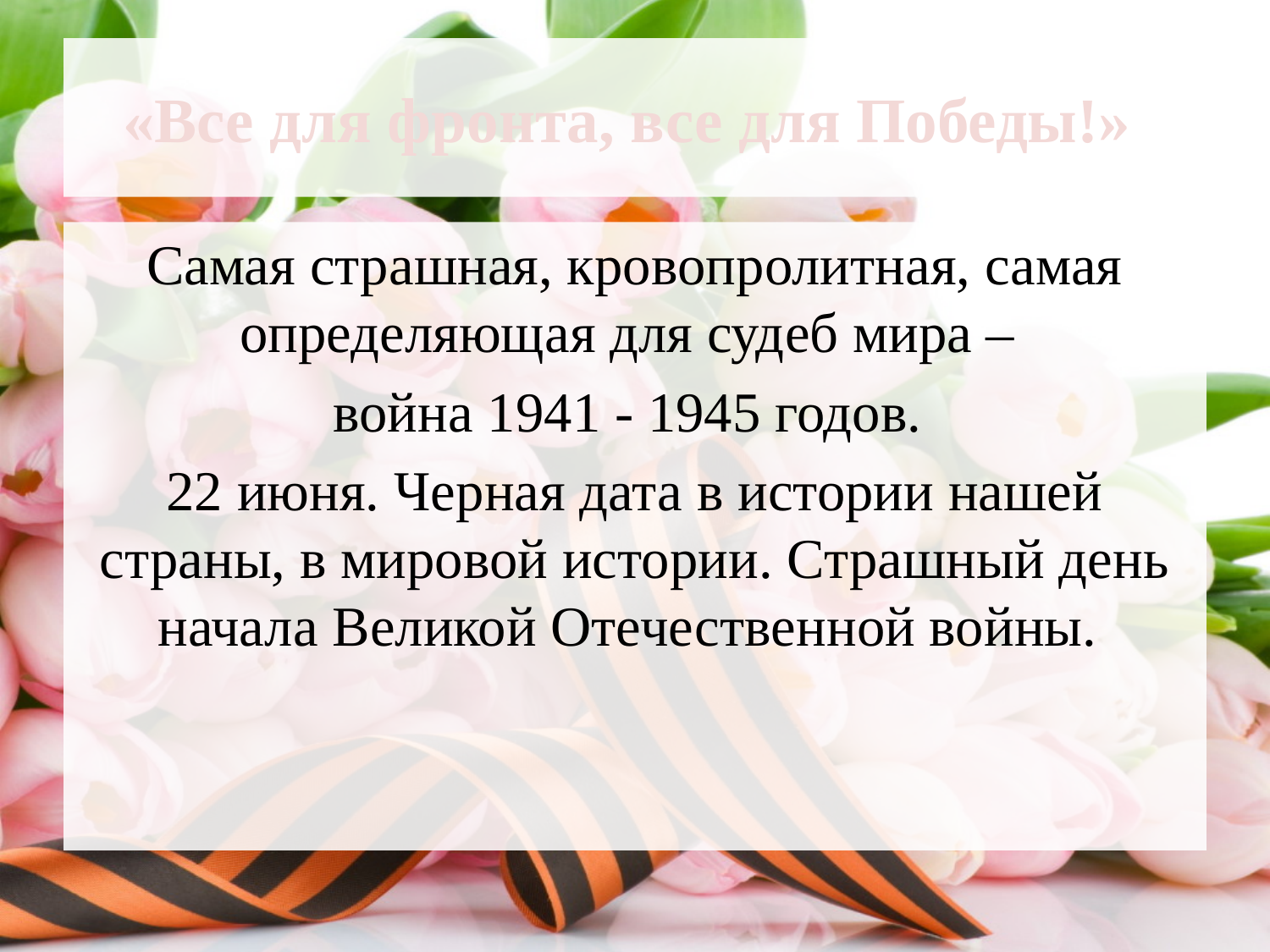

# «Все для фронта, все для Победы!»
Самая страшная, кровопролитная, самая определяющая для судеб мира –
война 1941 - 1945 годов.
22 июня. Черная дата в истории нашей страны, в мировой истории. Страшный день начала Великой Отечественной войны.